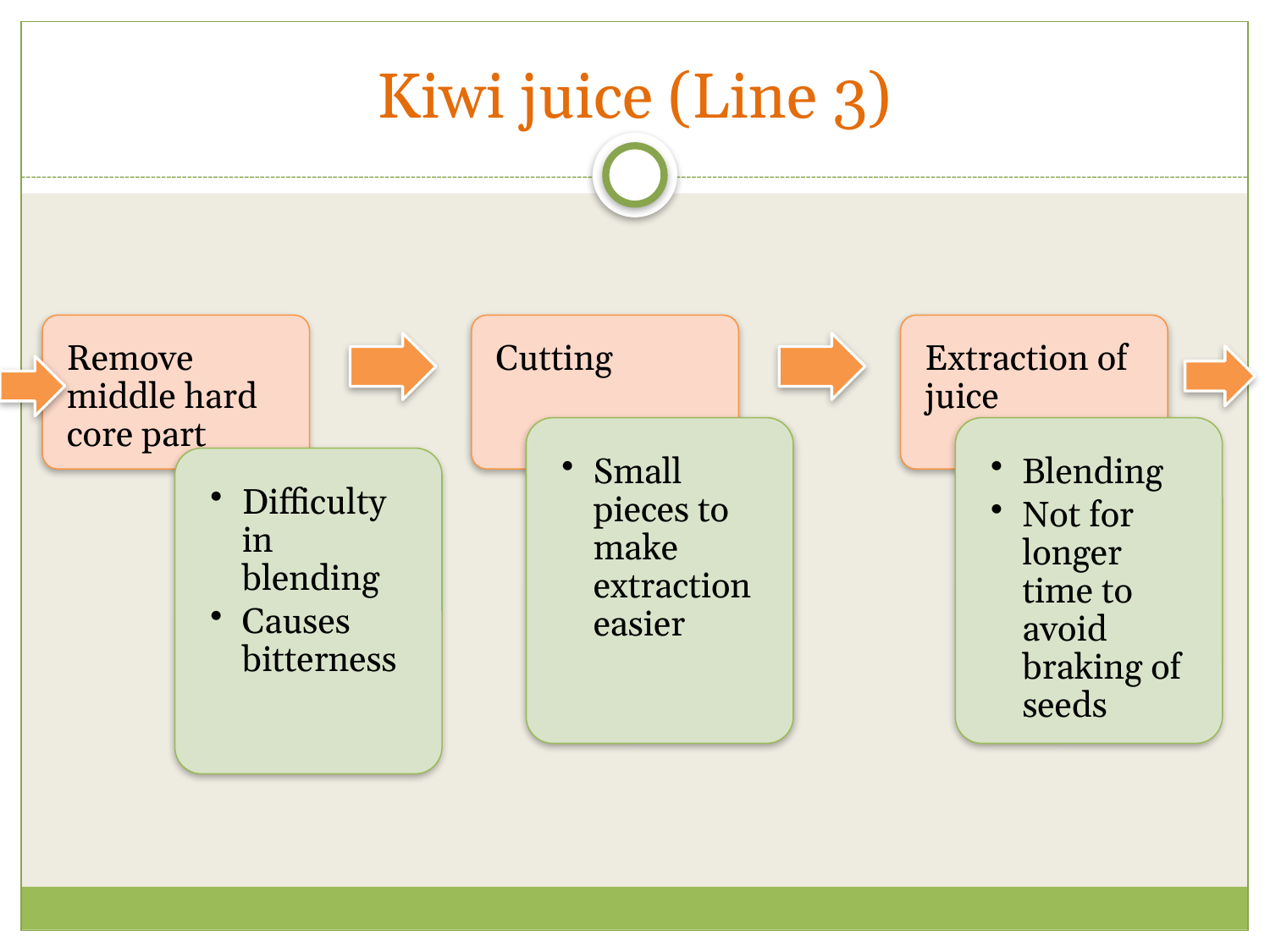

# Kiwi juice (Line 3)
Remove middle hard core part
Difficulty in blending
Causes bitterness

Cutting
Small pieces to make extraction  easier

Extraction of juice
Blending
Not for longer time to avoid braking of seeds